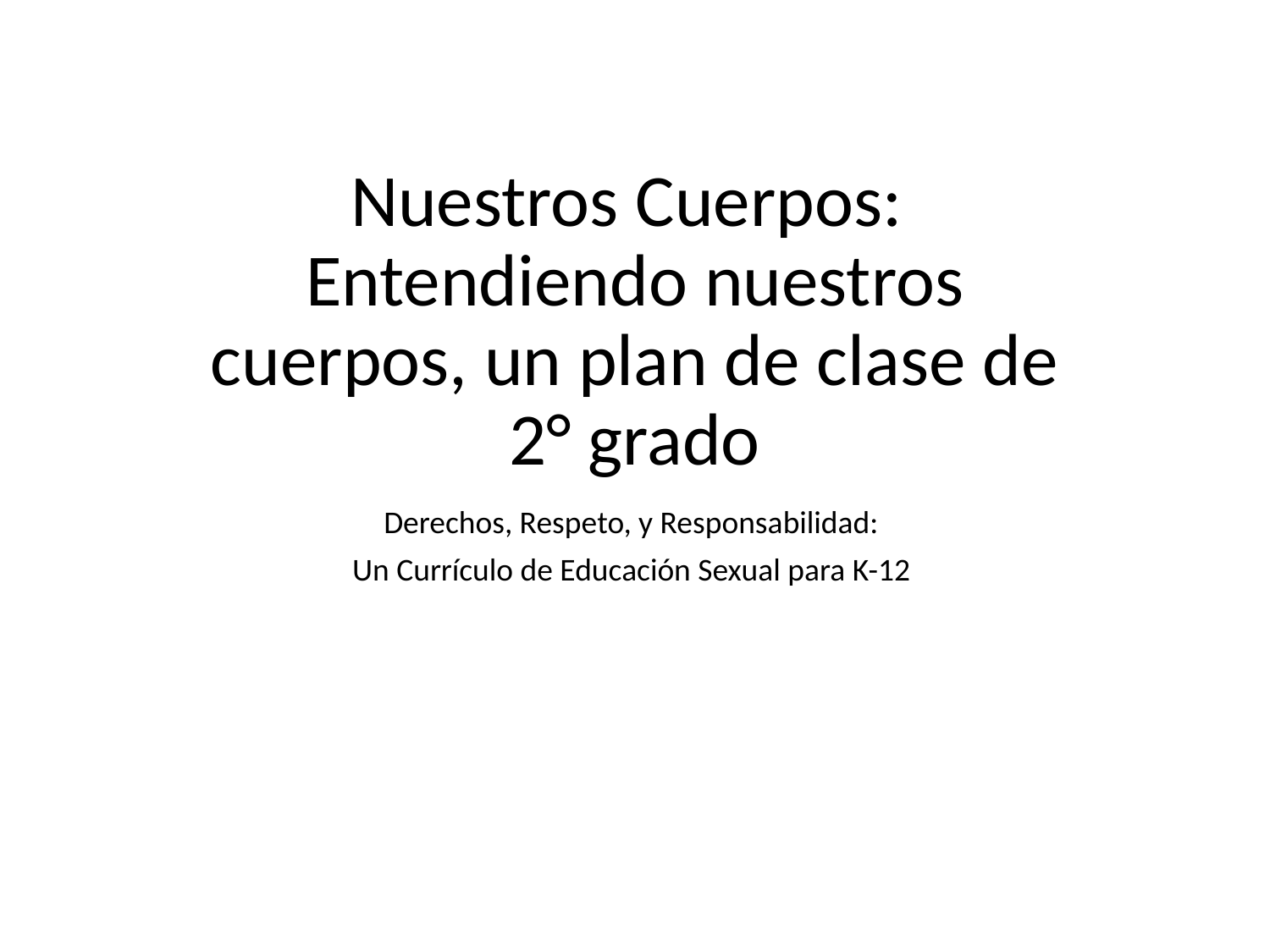

# Nuestros Cuerpos: Entendiendo nuestros cuerpos, un plan de clase de 2° grado
Derechos, Respeto, y Responsabilidad:
Un Currículo de Educación Sexual para K-12